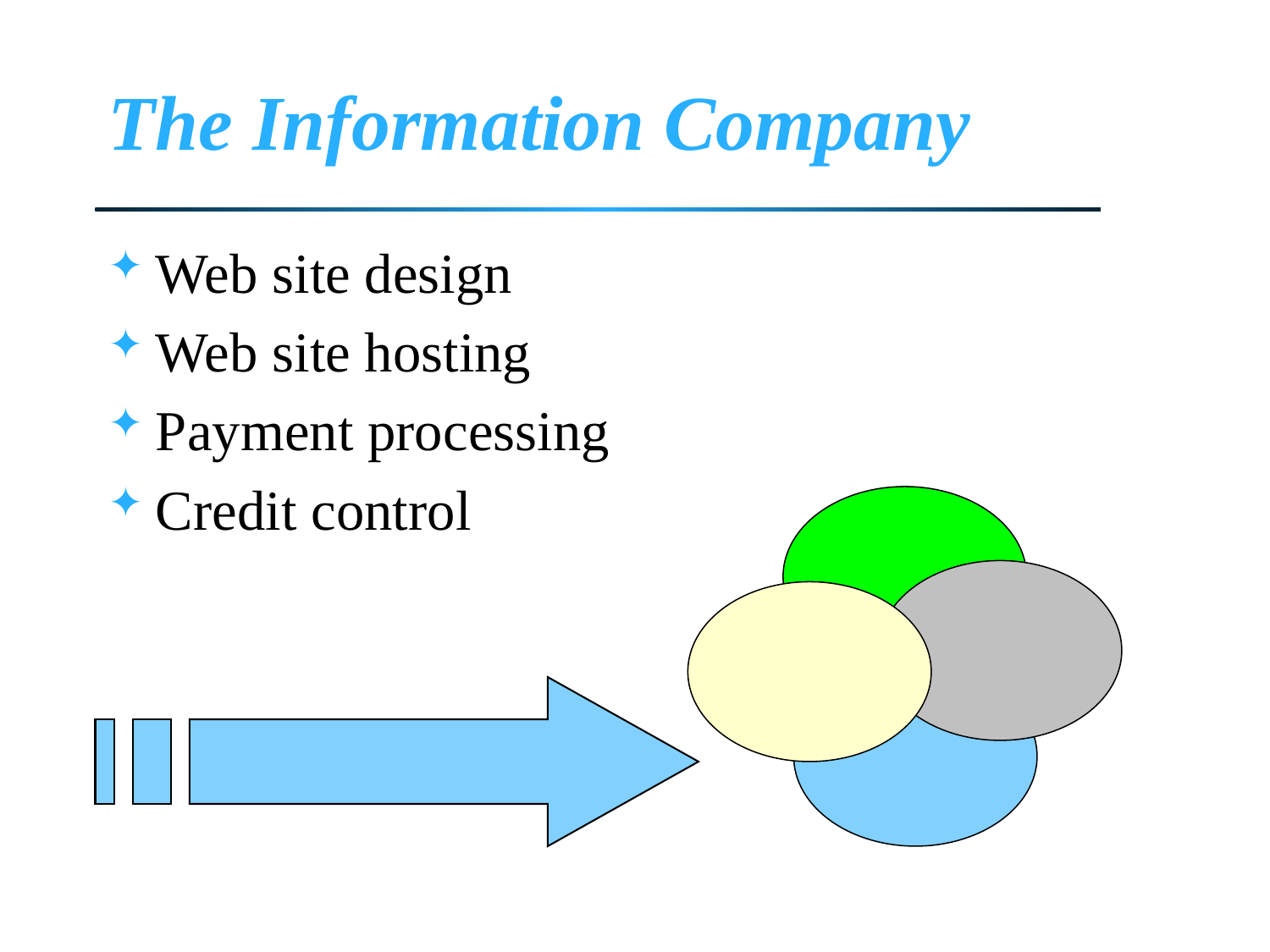

# The Information Company
Web site design
Web site hosting
Payment processing
Credit control